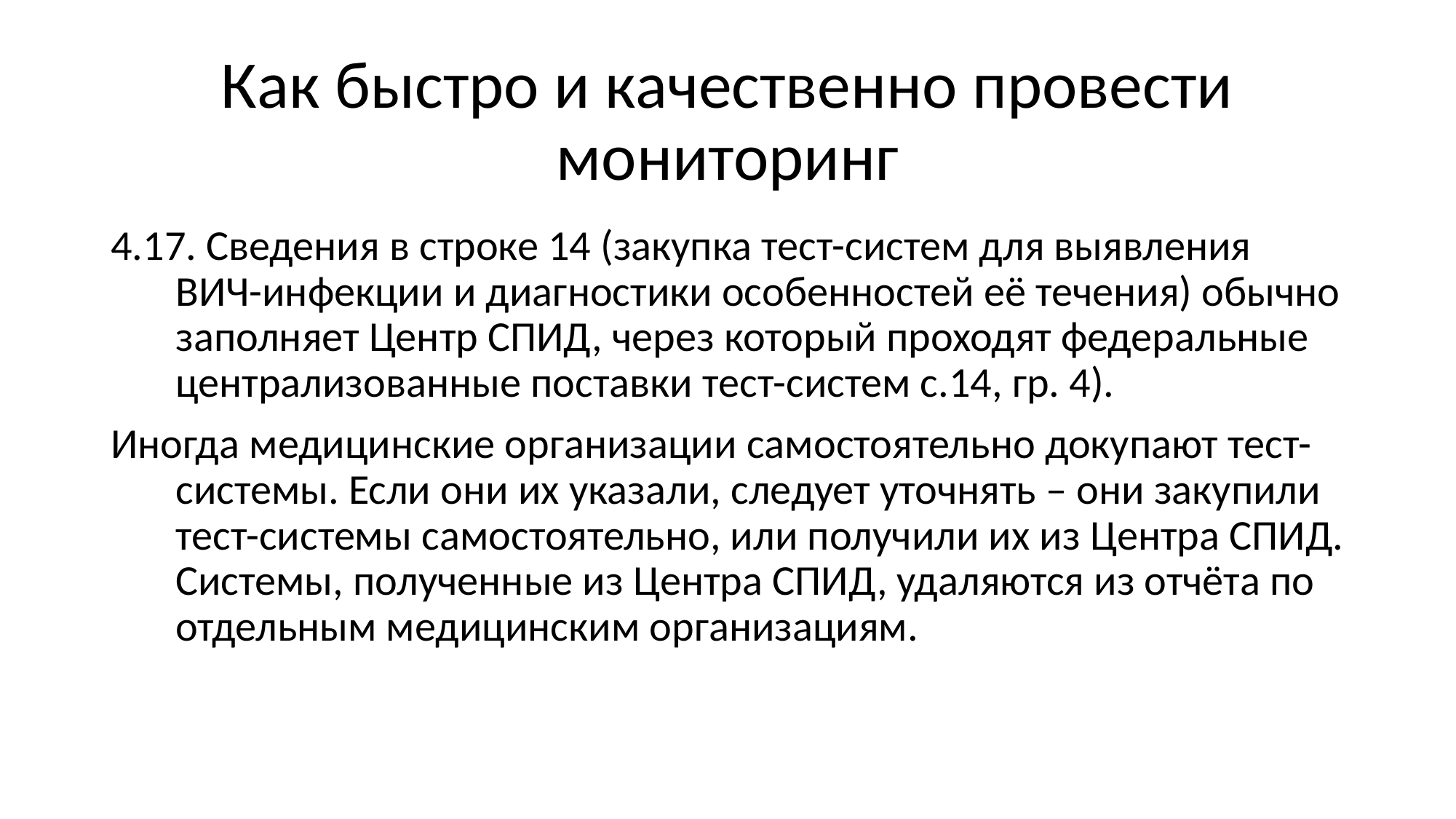

# Как быстро и качественно провести мониторинг
4.17. Сведения в строке 14 (закупка тест-систем для выявления ВИЧ-инфекции и диагностики особенностей её течения) обычно заполняет Центр СПИД, через который проходят федеральные централизованные поставки тест-систем с.14, гр. 4).
Иногда медицинские организации самостоятельно докупают тест-системы. Если они их указали, следует уточнять – они закупили тест-системы самостоятельно, или получили их из Центра СПИД. Системы, полученные из Центра СПИД, удаляются из отчёта по отдельным медицинским организациям.